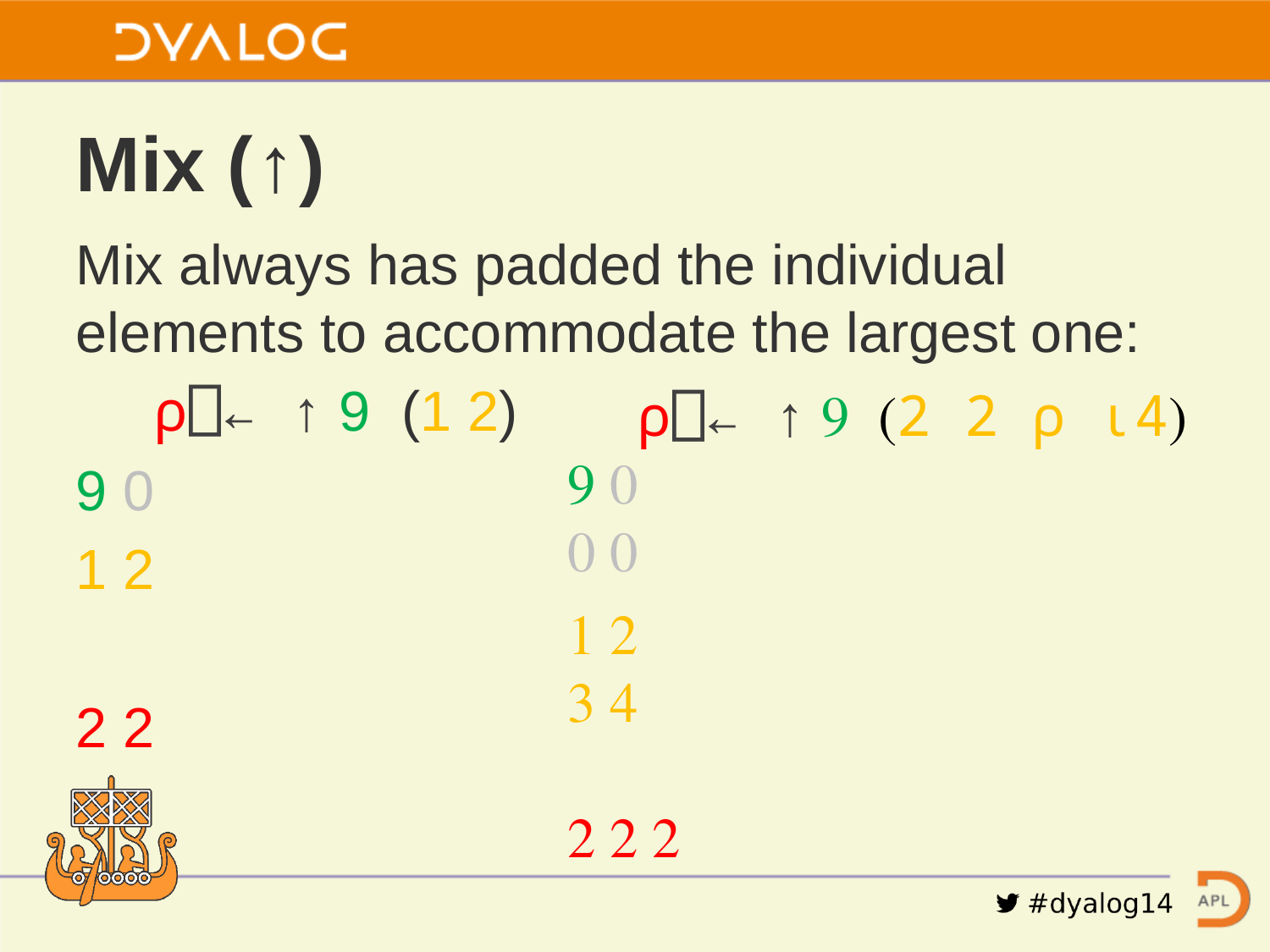

# Mix (↑)
Mix always has padded the individual elements to accommodate the largest one:
     ⍴⎕← ↑ 9  (1 2)
9 0
1 2

2 2

     ⍴⎕← ↑ 9  (2 2 ⍴ ⍳4)
9 0
0 0
1 2
3 4

2 2 2